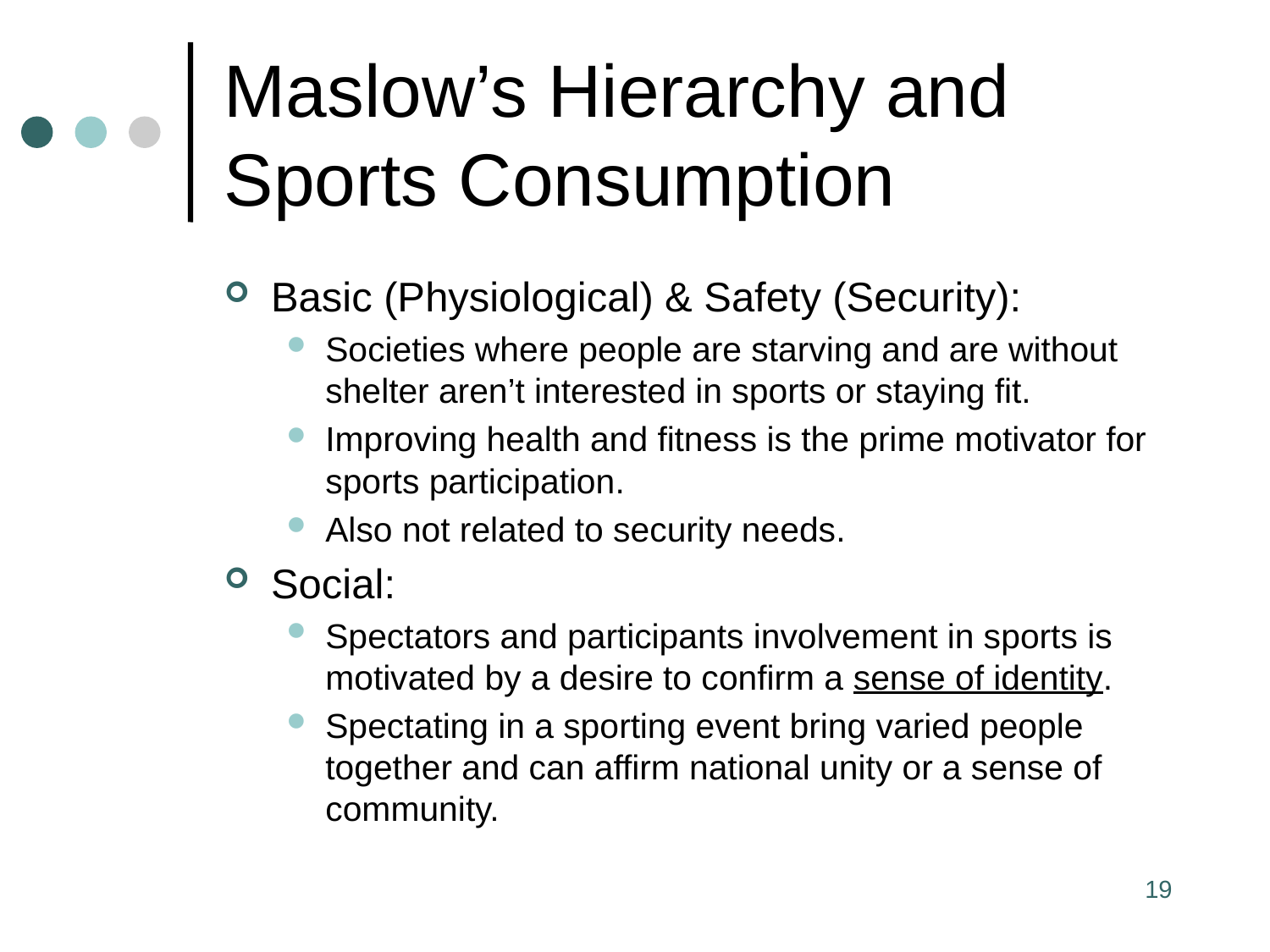

# Maslow’s Hierarchy and Sports Consumption
Basic (Physiological) & Safety (Security):
Societies where people are starving and are without shelter aren’t interested in sports or staying fit.
Improving health and fitness is the prime motivator for sports participation.
Also not related to security needs.
Social:
Spectators and participants involvement in sports is motivated by a desire to confirm a sense of identity.
Spectating in a sporting event bring varied people together and can affirm national unity or a sense of community.

19